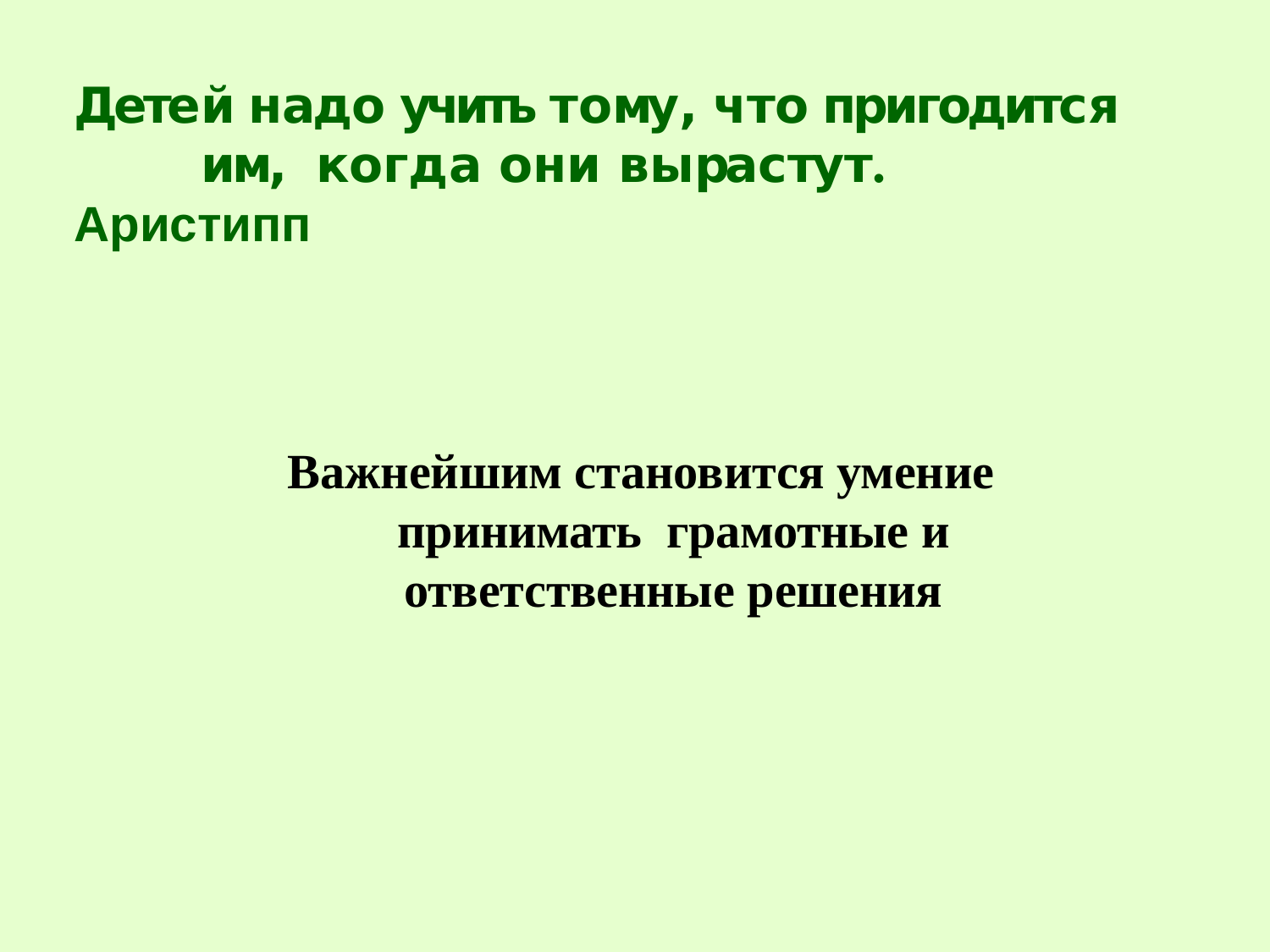

# Детей надо учить тому, что пригодится	им,  когда они вырастут.                 Аристипп

Важнейшим становится умение принимать  грамотные и ответственные решения